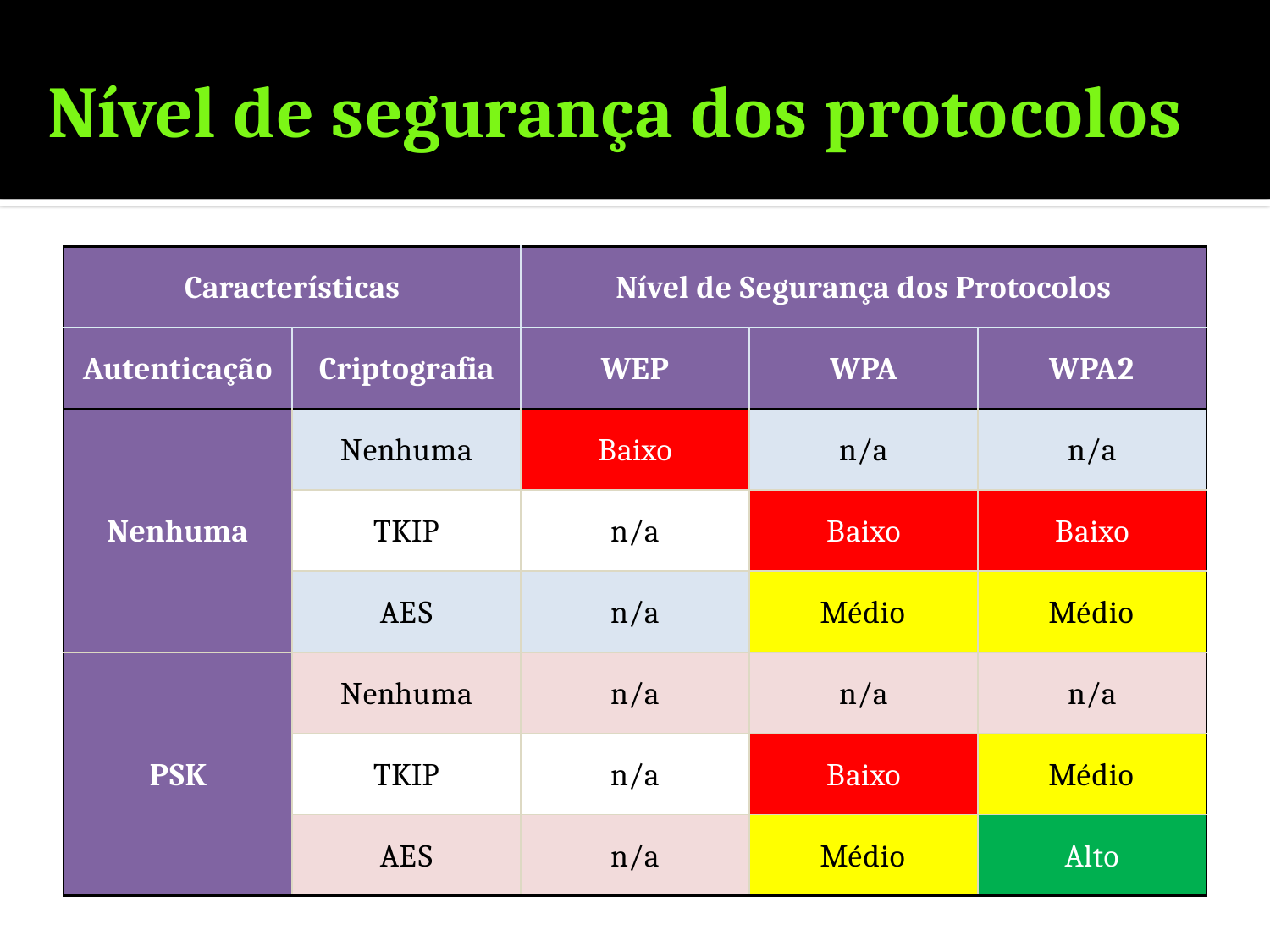

# Nível de segurança dos protocolos
| Características |  | Nível de Segurança dos Protocolos |  |  |
| --- | --- | --- | --- | --- |
| Autenticação | Criptografia | WEP | WPA | WPA2 |
| Nenhuma | Nenhuma | Baixo | n/a | n/a |
|  | TKIP | n/a | Baixo | Baixo |
|  | AES | n/a | Médio | Médio |
| PSK | Nenhuma | n/a | n/a | n/a |
|  | TKIP | n/a | Baixo | Médio |
|  | AES | n/a | Médio | Alto |